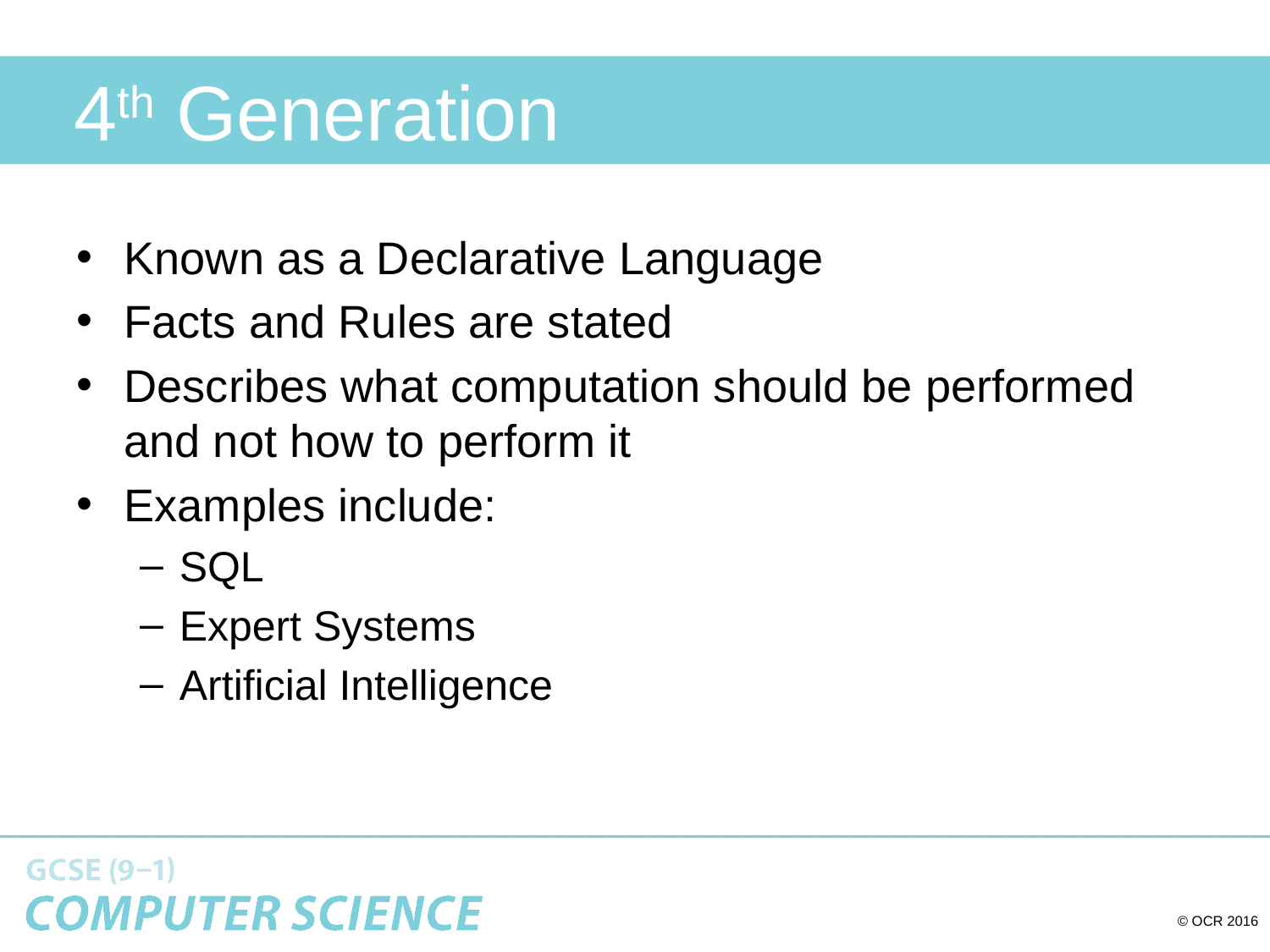

# 4th Generation
Known as a Declarative Language
Facts and Rules are stated
Describes what computation should be performed and not how to perform it
Examples include:
SQL
Expert Systems
Artificial Intelligence